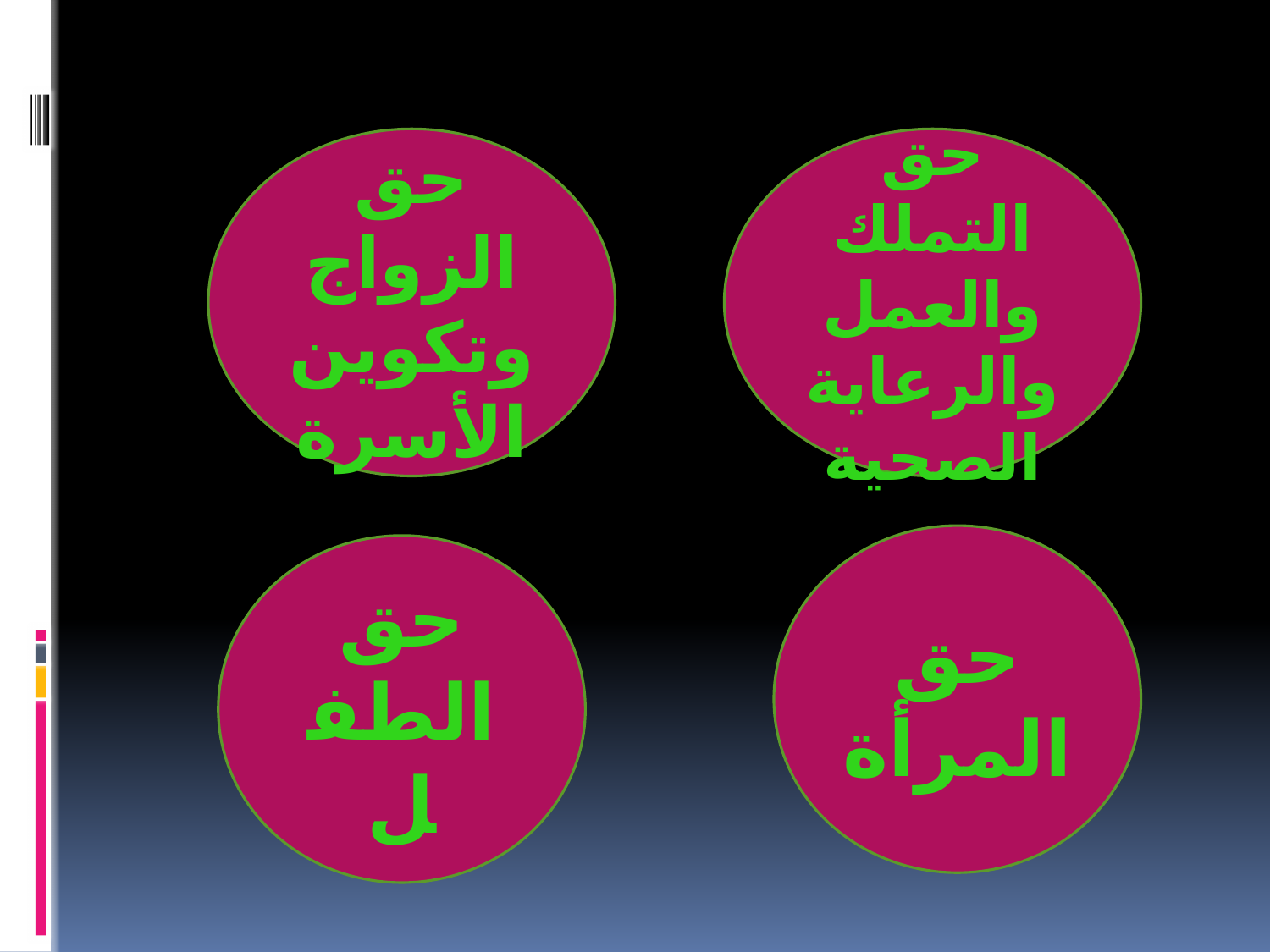

حق الزواج وتكوين الأسرة
حق التملك والعمل والرعاية الصحية
حق المرأة
حق الطفل